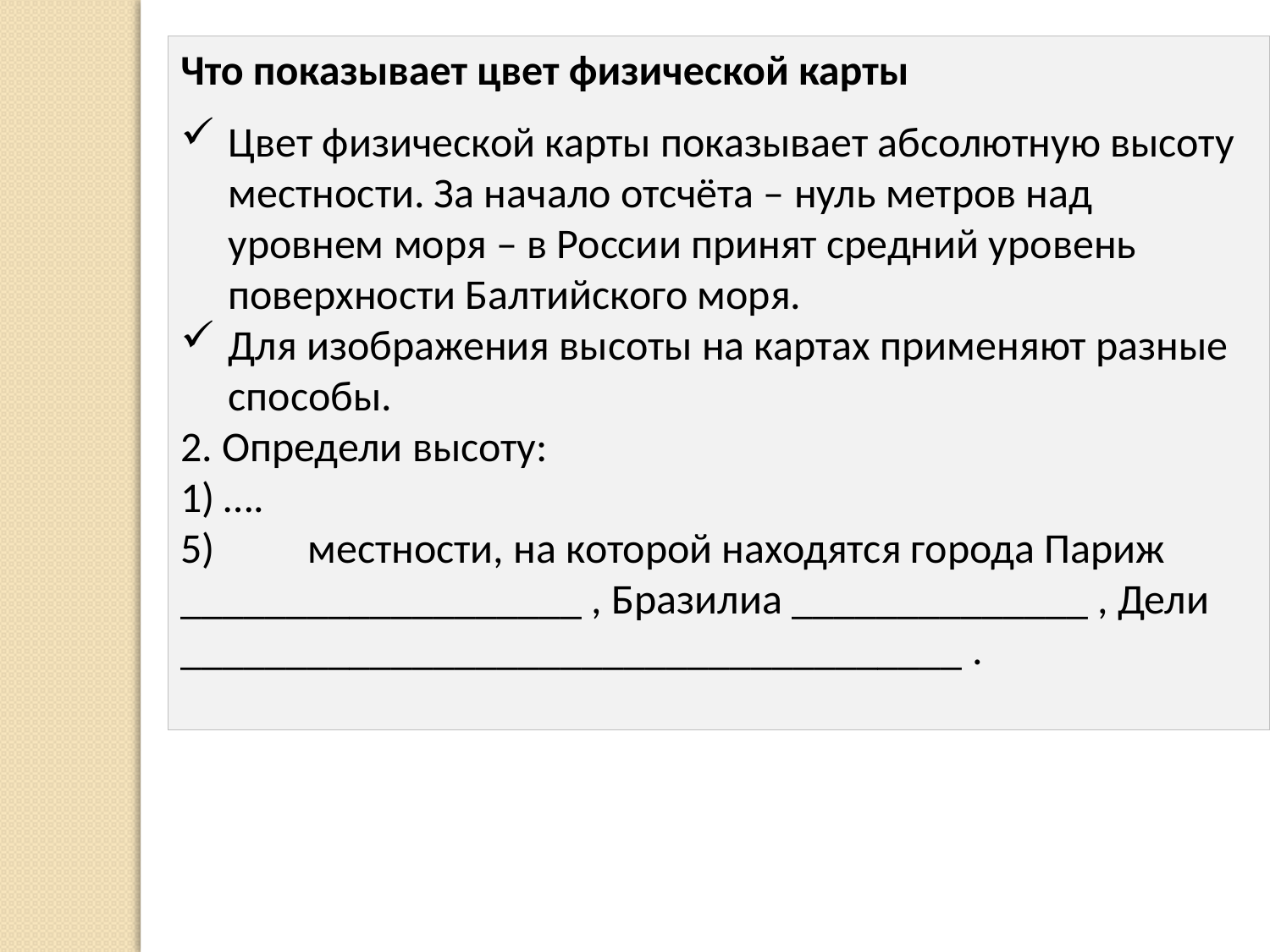

Что показывает цвет физической карты

Цвет физической карты показывает абсолютную высоту местности. За начало отсчёта – нуль метров над уровнем моря – в России принят средний уровень поверхности Балтийского моря.
Для изображения высоты на картах применяют разные способы.
2. Определи высоту:
1) ….
5)	местности, на которой находятся города Париж ___________________ , Бразилиа ______________ , Дели _____________________________________ .